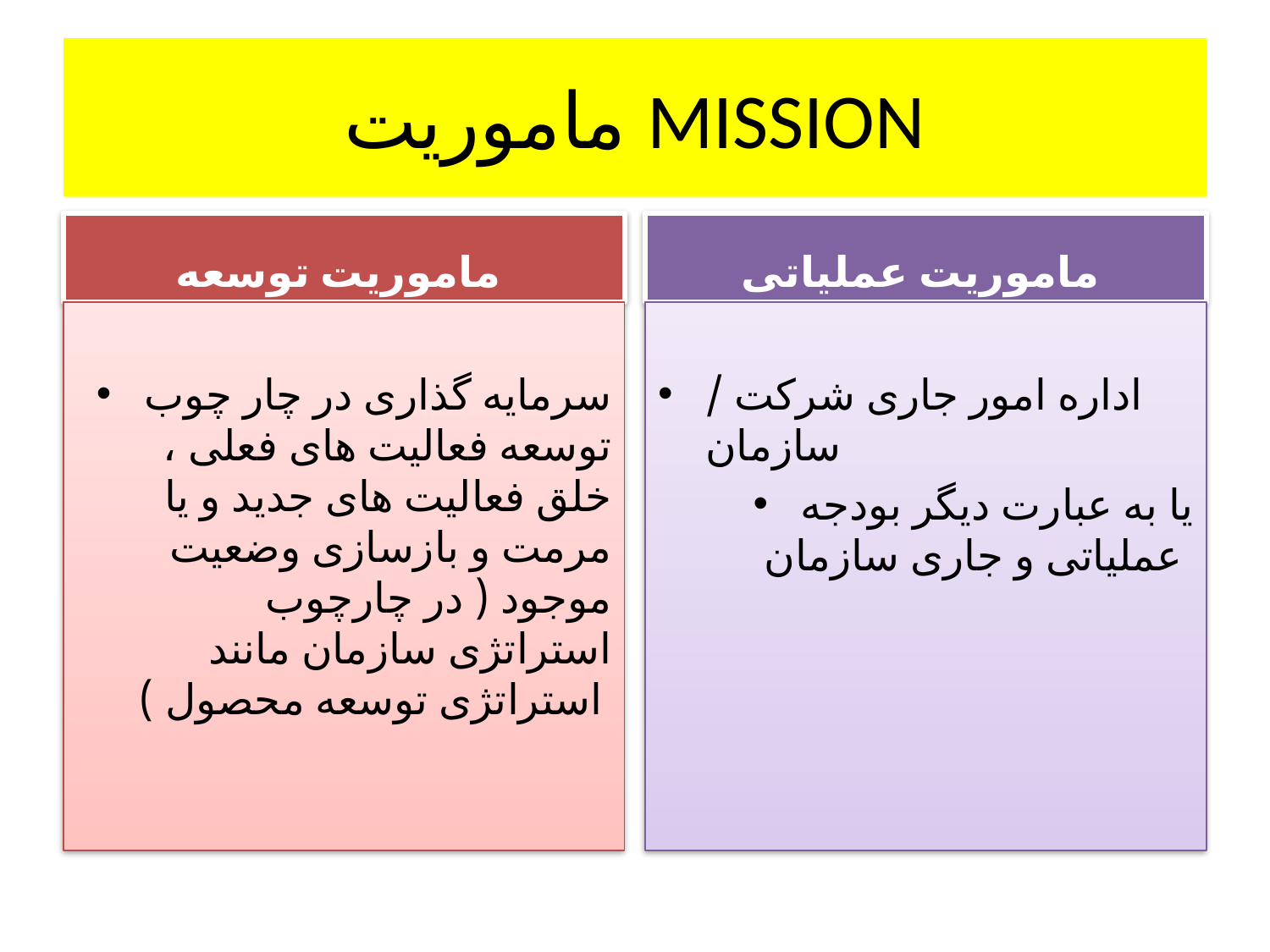

# ماموريت MISSION
ماموریت توسعه
ماموریت عملیاتی

سرمایه گذاری در چار چوب توسعه فعالیت های فعلی ،  خلق فعالیت های جدید و یا مرمت و بازسازی وضعیت موجود ( در چارچوب استراتژی سازمان مانند استراتژی توسعه محصول )

اداره امور جاری شرکت / سازمان
یا به عبارت دیگر بودجه عملیاتی و جاری سازمان